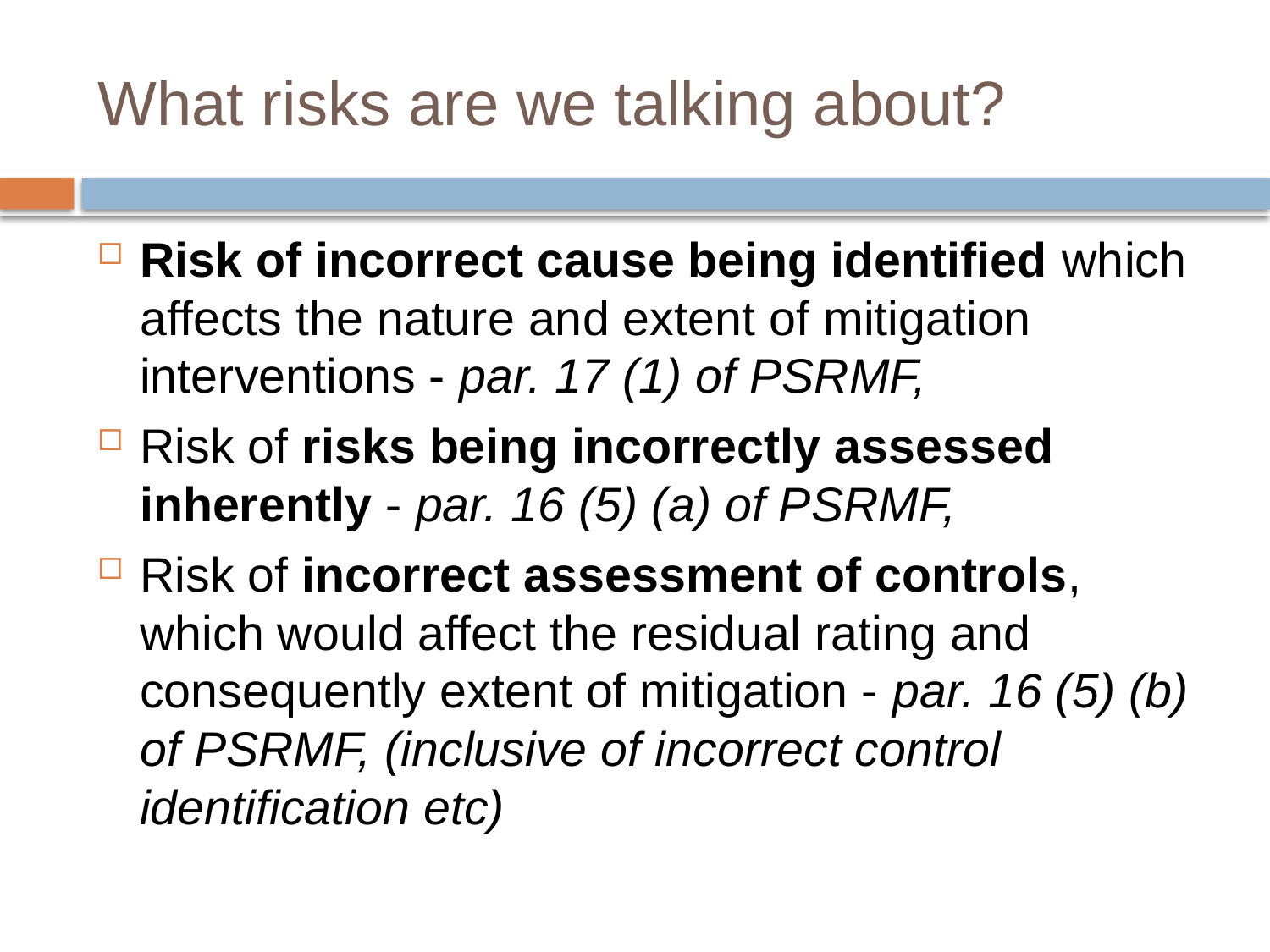

# What risks are we talking about?
Risk of incorrect cause being identified which affects the nature and extent of mitigation interventions - par. 17 (1) of PSRMF,
Risk of risks being incorrectly assessed inherently - par. 16 (5) (a) of PSRMF,
Risk of incorrect assessment of controls, which would affect the residual rating and consequently extent of mitigation - par. 16 (5) (b) of PSRMF, (inclusive of incorrect control identification etc)